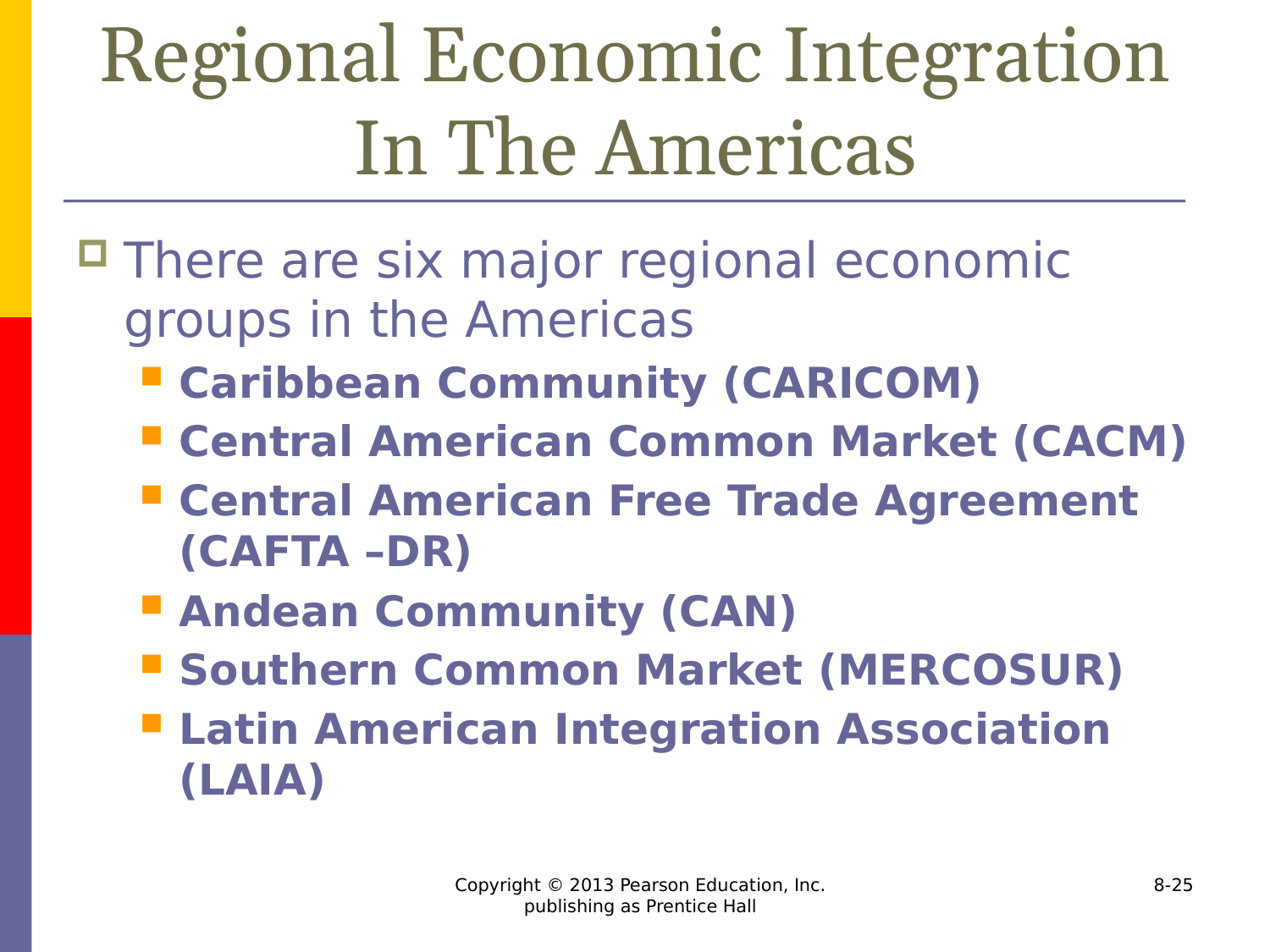

# Regional Economic Integration In The Americas
There are six major regional economic groups in the Americas
Caribbean Community (CARICOM)
Central American Common Market (CACM)
Central American Free Trade Agreement (CAFTA –DR)
Andean Community (CAN)
Southern Common Market (MERCOSUR)
Latin American Integration Association (LAIA)
Copyright © 2013 Pearson Education, Inc. publishing as Prentice Hall
8-25